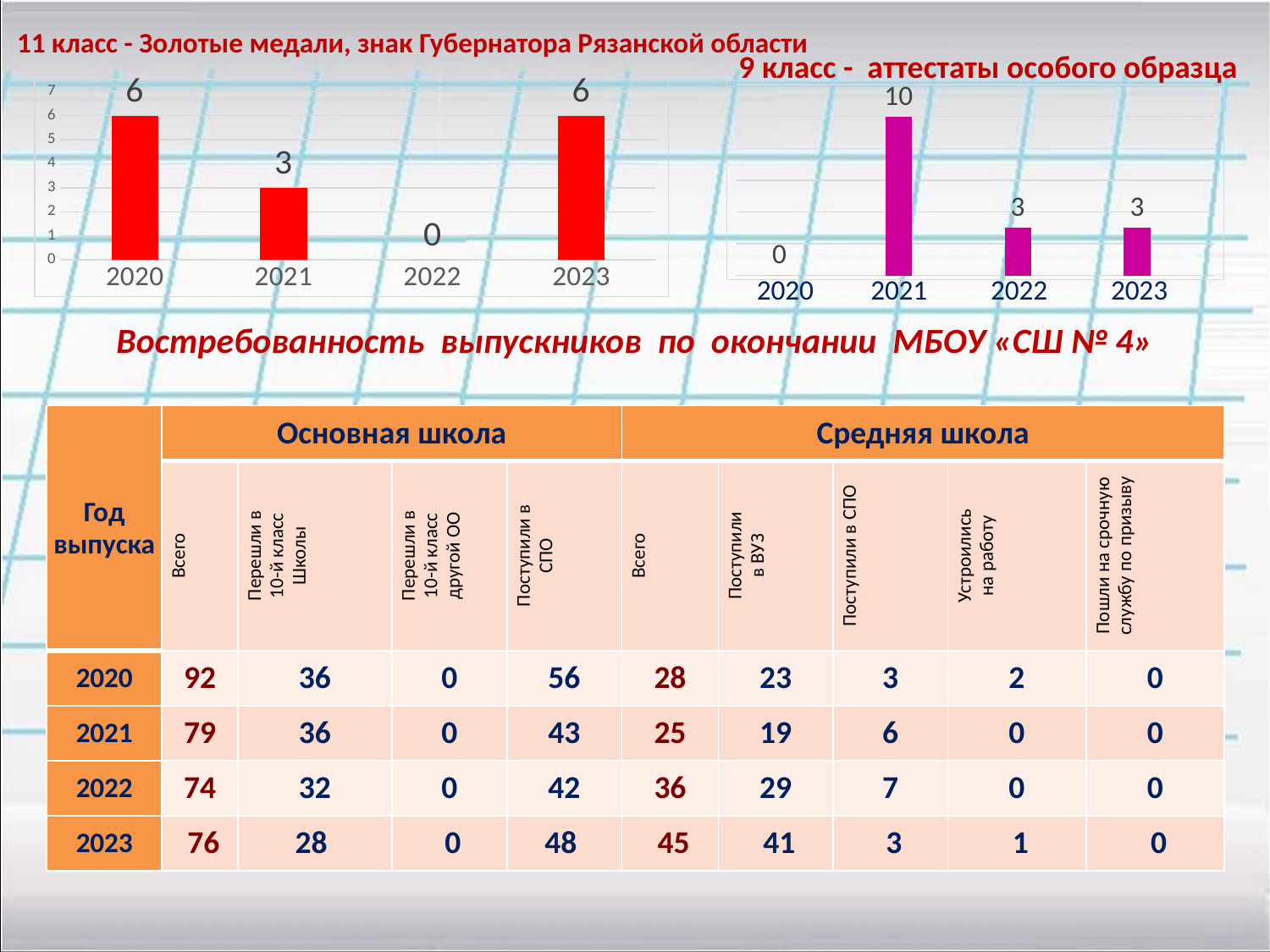

### Chart

| Category | Золотая медаль | Знак Губернатора Рязанской области | Аттестат особого образца |
|---|---|---|---|
| 2011-2012 | 6.0 | 0.0 | 9.0 |
| 2013-2014 | 9.0 | 5.0 | 2.0 |
11 класс - Золотые медали, знак Губернатора Рязанской области
9 класс -  аттестаты особого образца

### Chart

| Category |  |
|---|---|
| 2020 | 6.0 |
| 2021 | 3.0 |
| 2022 | 0.0 |
| 2023 | 6.0 |

### Chart

| Category |  |  |
|---|---|---|
2020         2021          2022          2023
Востребованность  выпускников  по  окончании  МБОУ «СШ № 4»

| Год выпуска | Основная школа |  |  |  | Средняя школа |  |  |  |  |
| --- | --- | --- | --- | --- | --- | --- | --- | --- | --- |
|  | Всего | Перешли в 10-й класс Школы | Перешли в 10-й класс другой ОО | Поступили в СПО | Всего | Поступили в ВУЗ | Поступили в СПО | Устроились на работу | Пошли на срочную службу по призыву |
| 2020 | 92 | 36 | 0 | 56 | 28 | 23 | 3 | 2 | 0 |
| 2021 | 79 | 36 | 0 | 43 | 25 | 19 | 6 | 0 | 0 |
| 2022 | 74 | 32 | 0 | 42 | 36 | 29 | 7 | 0 | 0 |
| 2023 | 76 | 28 | 0 | 48 | 45 | 41 | 3 | 1 | 0 |